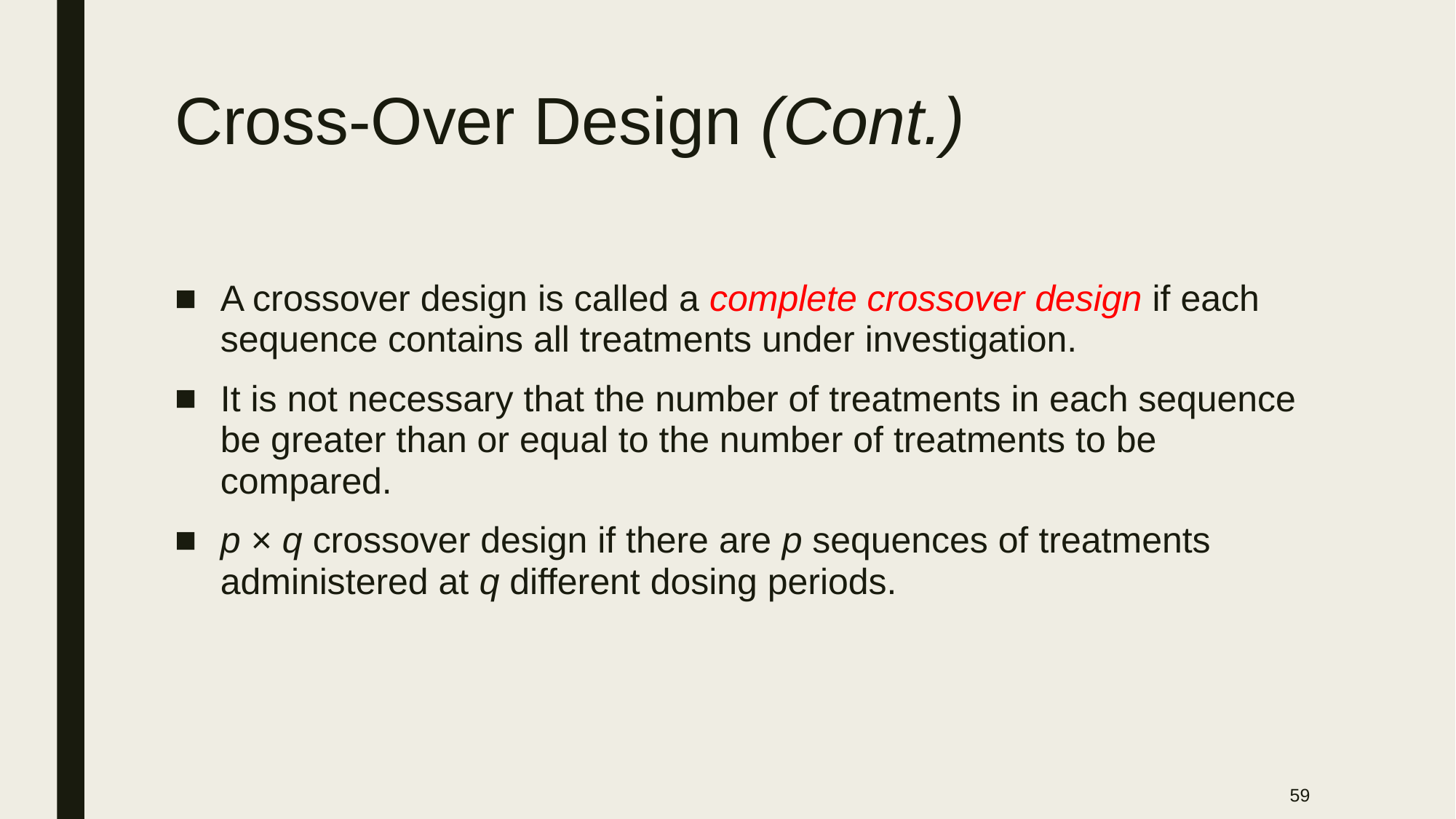

# Cross-Over Design (Cont.)
A crossover design is called a complete crossover design if each sequence contains all treatments under investigation.
It is not necessary that the number of treatments in each sequence be greater than or equal to the number of treatments to be compared.
p × q crossover design if there are p sequences of treatments administered at q different dosing periods.

59